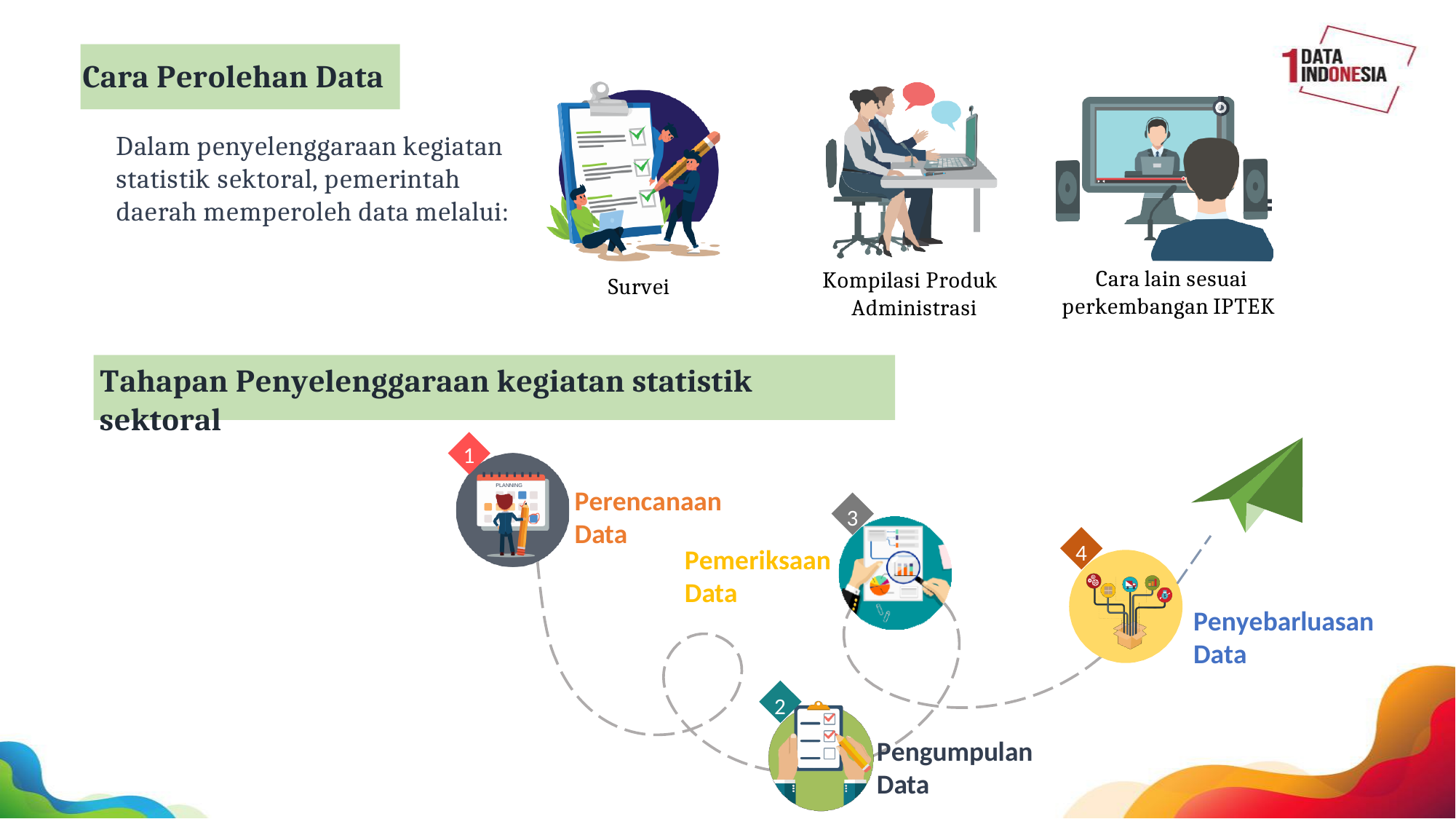

Cara Perolehan Data

Dalam penyelenggaraan kegiatan statistik sektoral, pemerintah daerah memperoleh data melalui:

Cara lain sesuai perkembangan IPTEK
Kompilasi Produk
Administrasi
Survei

Tahapan Penyelenggaraan kegiatan statistik sektoral

1

1

PLANNING
Perencanaan
Data

1

3

4
Pemeriksaan
Data

3
4

Penyebarluasan
Data

2

Pengumpulan Data

2